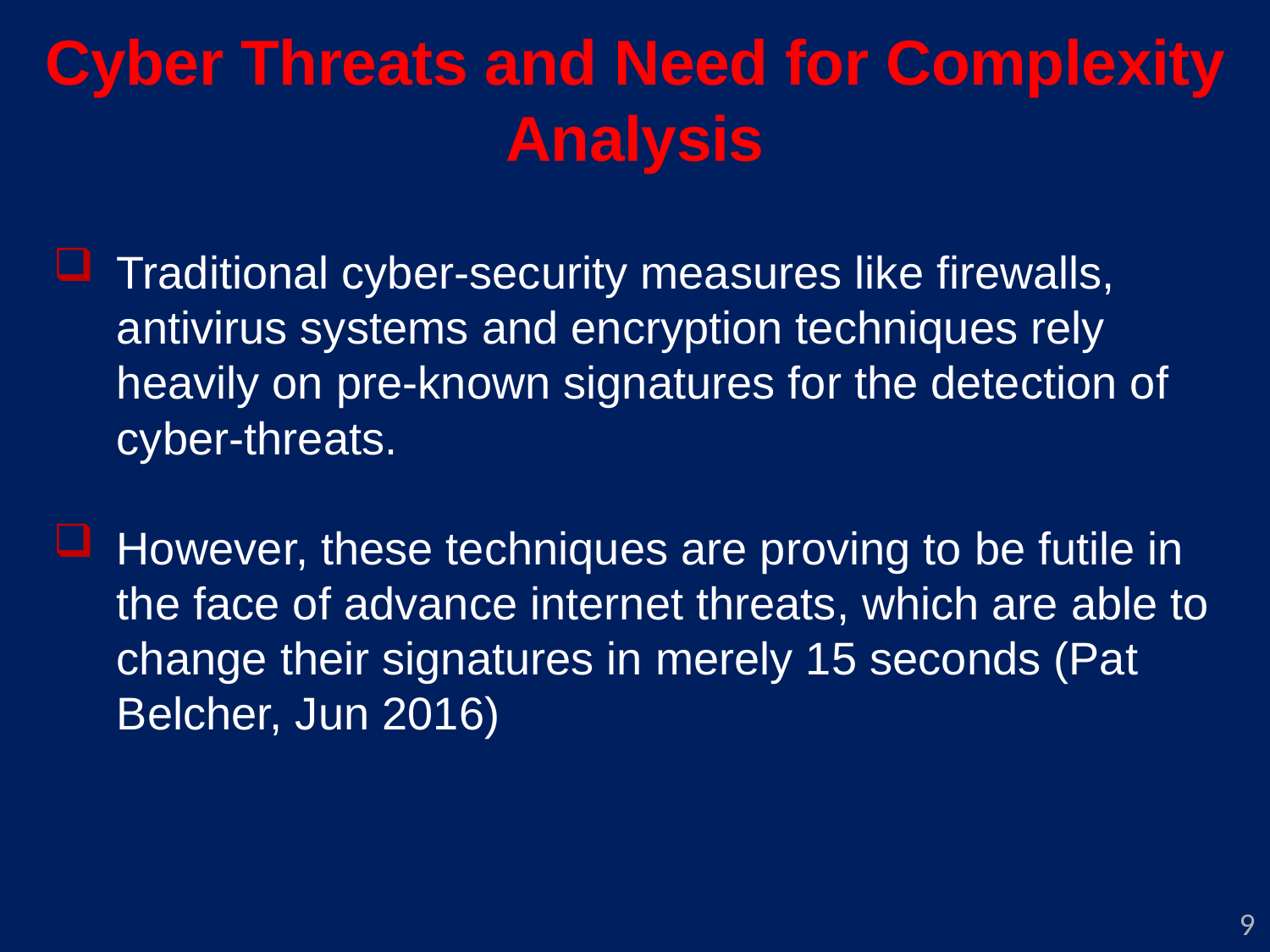

# Cyber Threats and Need for Complexity Analysis
Traditional cyber-security measures like firewalls, antivirus systems and encryption techniques rely heavily on pre-known signatures for the detection of cyber-threats.

However, these techniques are proving to be futile in the face of advance internet threats, which are able to change their signatures in merely 15 seconds (Pat Belcher, Jun 2016)
9